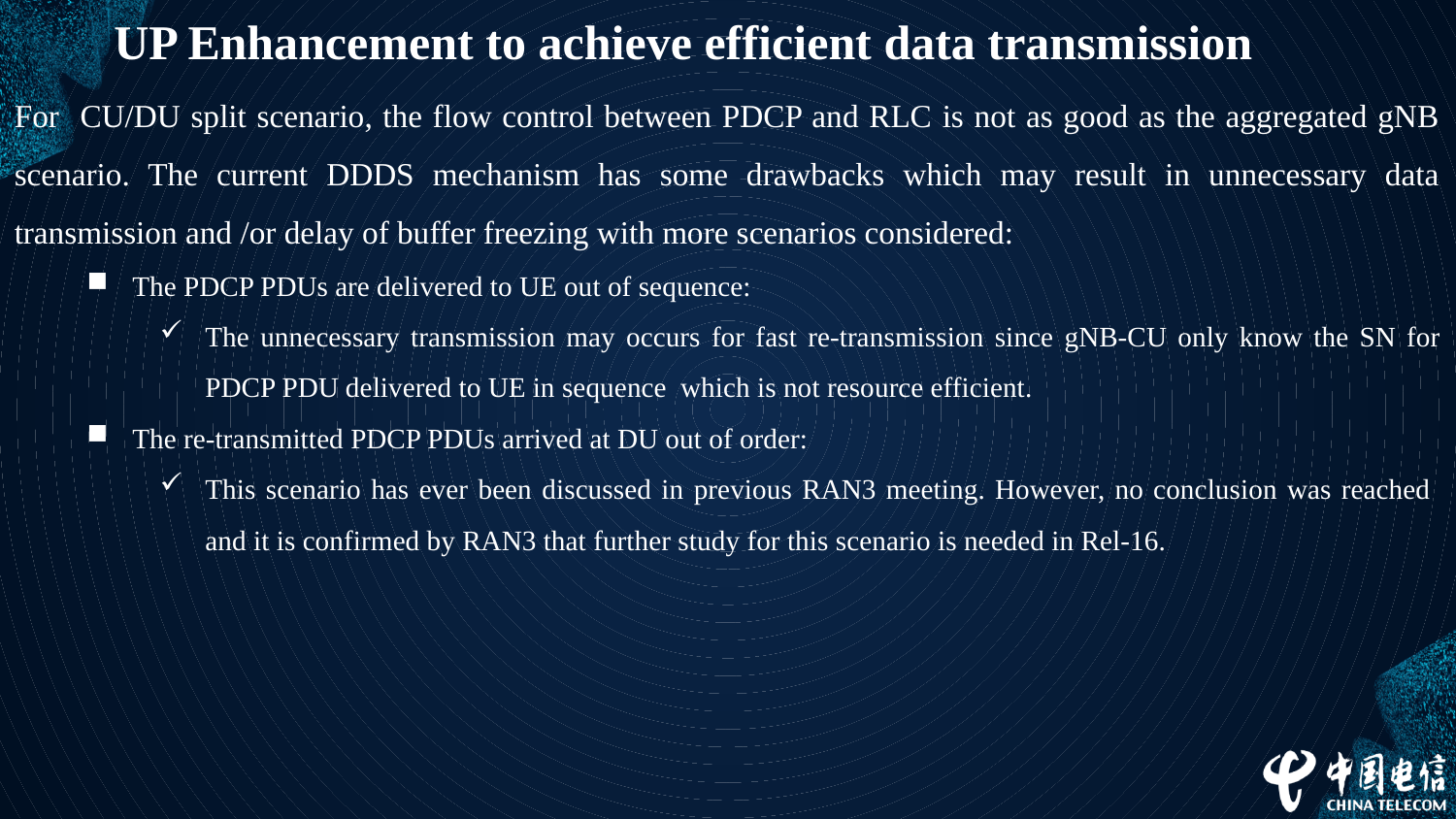

# UP Enhancement to achieve efficient data transmission
For  CU/DU split scenario, the flow control between PDCP and RLC is not as good as the aggregated gNB scenario. The current DDDS mechanism has some drawbacks which may result in unnecessary data transmission and /or delay of buffer freezing with more scenarios considered:
The PDCP PDUs are delivered to UE out of sequence:
The unnecessary transmission may occurs for fast re-transmission since gNB-CU only know the SN for PDCP PDU delivered to UE in sequence  which is not resource efficient.
The re-transmitted PDCP PDUs arrived at DU out of order:
This scenario has ever been discussed in previous RAN3 meeting. However, no conclusion was reached  and it is confirmed by RAN3 that further study for this scenario is needed in Rel-16.